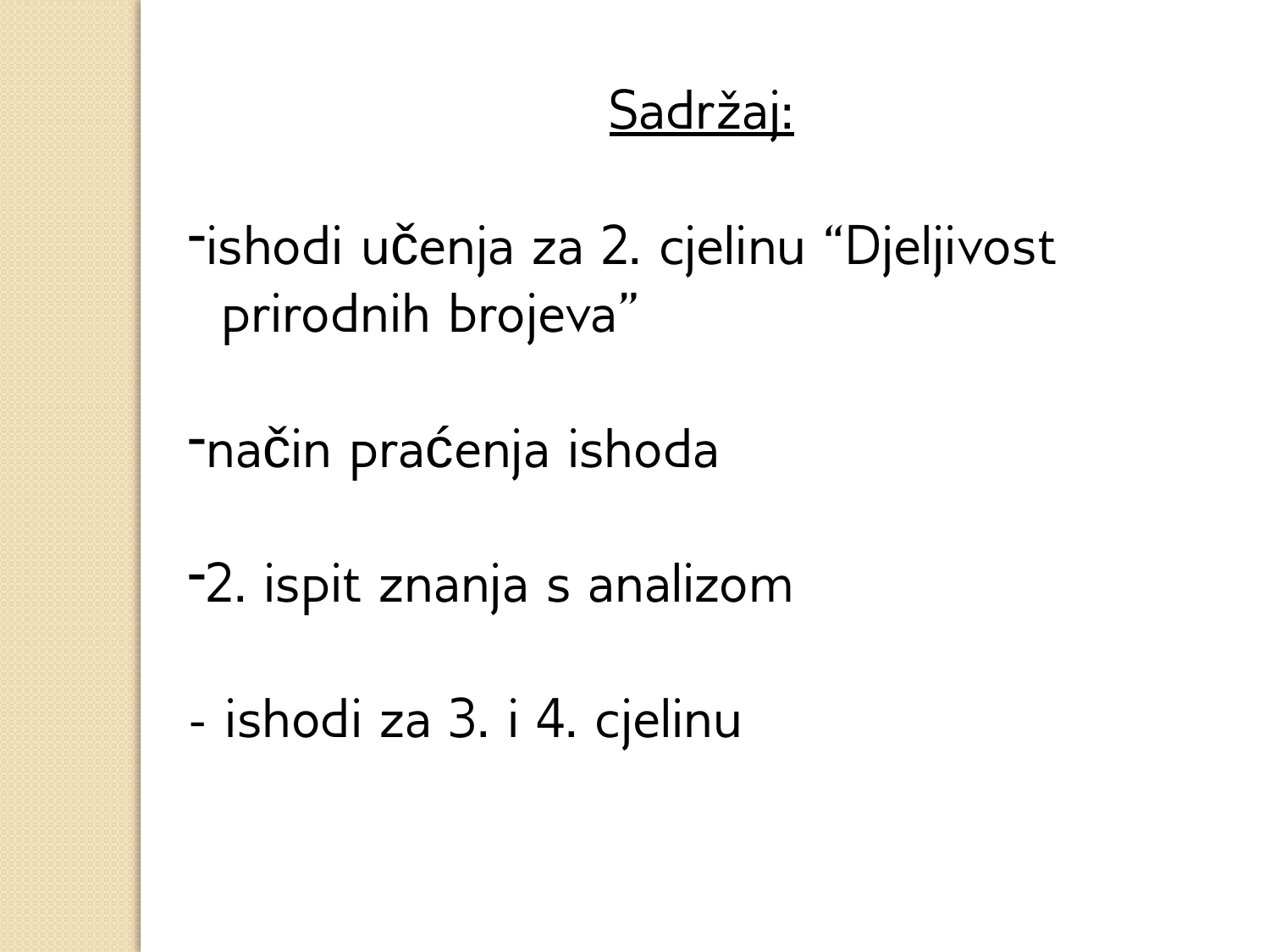

Sadržaj:

ishodi učenja za 2. cjelinu “Djeljivost
  prirodnih brojeva”

način praćenja ishoda

2. ispit znanja s analizom

- ishodi za 3. i 4. cjelinu